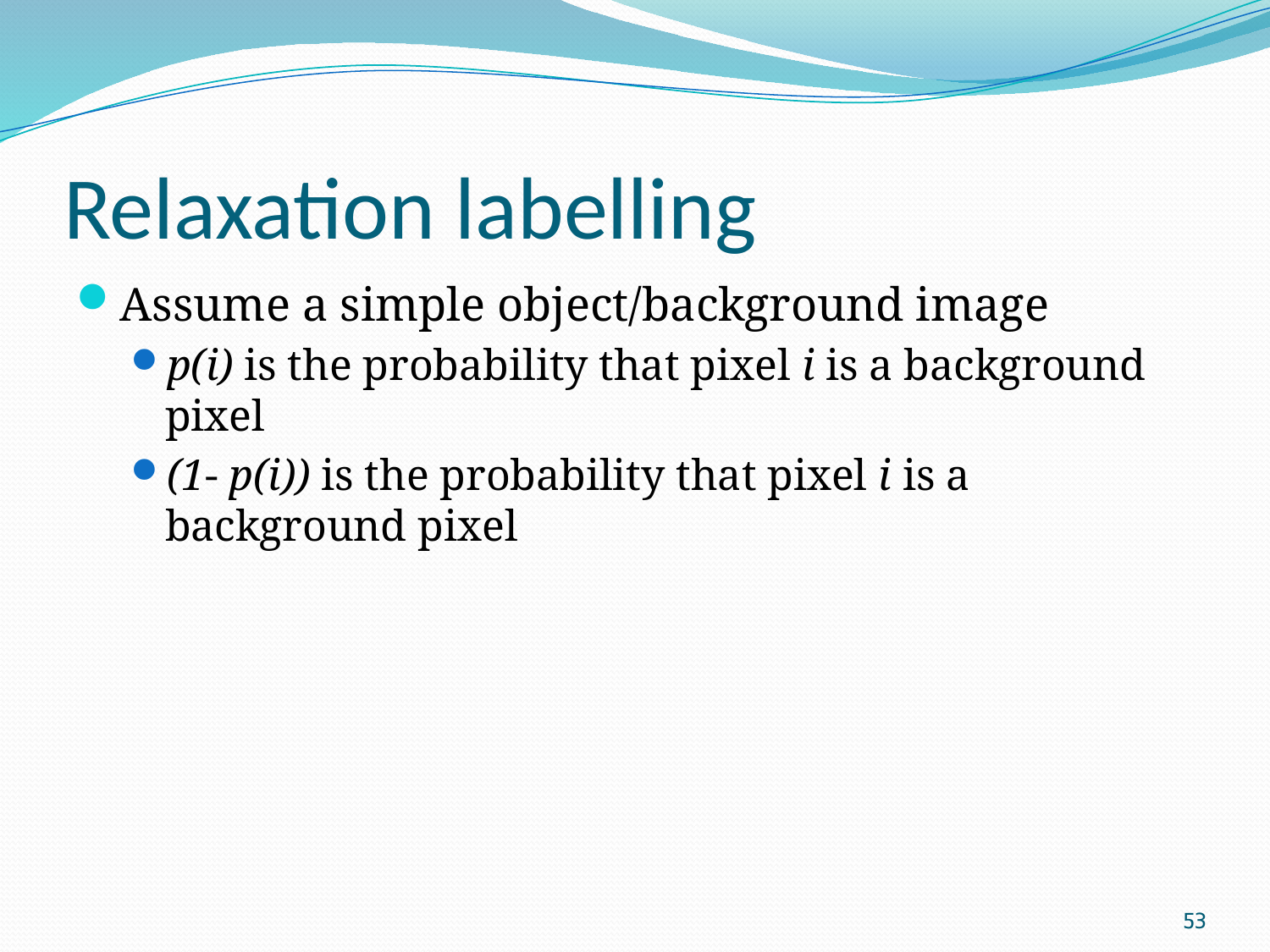

# Relaxation labelling
Assume a simple object/background image
p(i) is the probability that pixel i is a background pixel
(1- p(i)) is the probability that pixel i is a background pixel
53